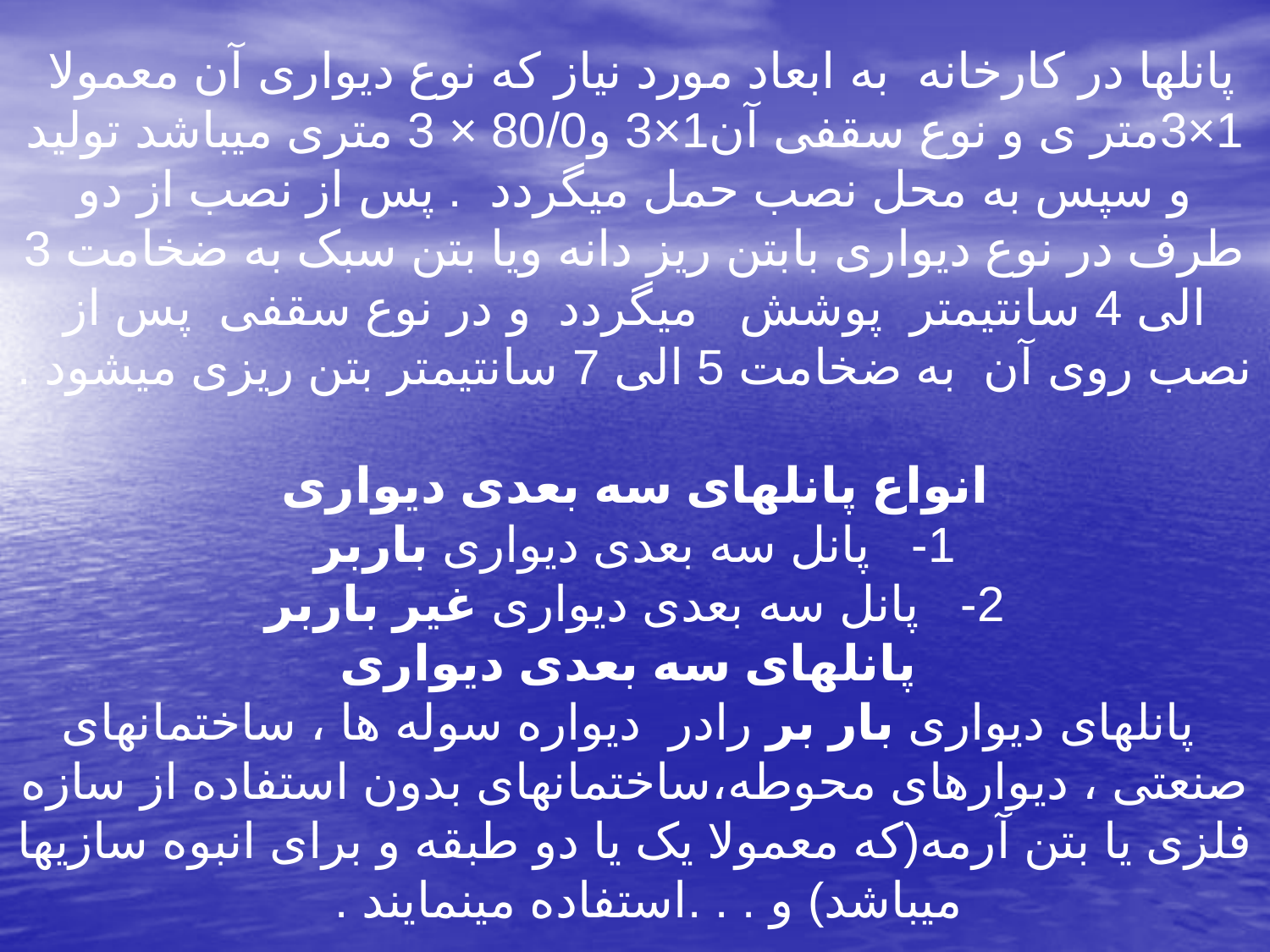

پانلها در کارخانه  به ابعاد مورد نیاز که نوع دیواری آن معمولا  1×3متر ی و نوع سقفی آن1×3 و80/0 × 3 متری میباشد تولید و سپس به محل نصب حمل میگردد  . پس از نصب از دو طرف در نوع دیواری بابتن ریز دانه ویا بتن سبک به ضخامت 3 الی 4 سانتیمتر  پوشش   میگردد  و در نوع سقفی  پس از نصب روی آن  به ضخامت 5 الی 7 سانتیمتر بتن ریزی میشود .

انواع پانلهای سه بعدی دیواری
1-   پانل سه بعدی دیواری باربر
2-   پانل سه بعدی دیواری غیر باربر
 پانلهای سه بعدی دیواری
 پانلهای دیواری بار بر رادر  دیواره سوله ها ، ساختمانهای صنعتی ، دیوارهای محوطه،ساختمانهای بدون استفاده از سازه فلزی یا بتن آرمه(که معمولا یک یا دو طبقه و برای انبوه سازیها میباشد) و . . .استفاده مینمایند .